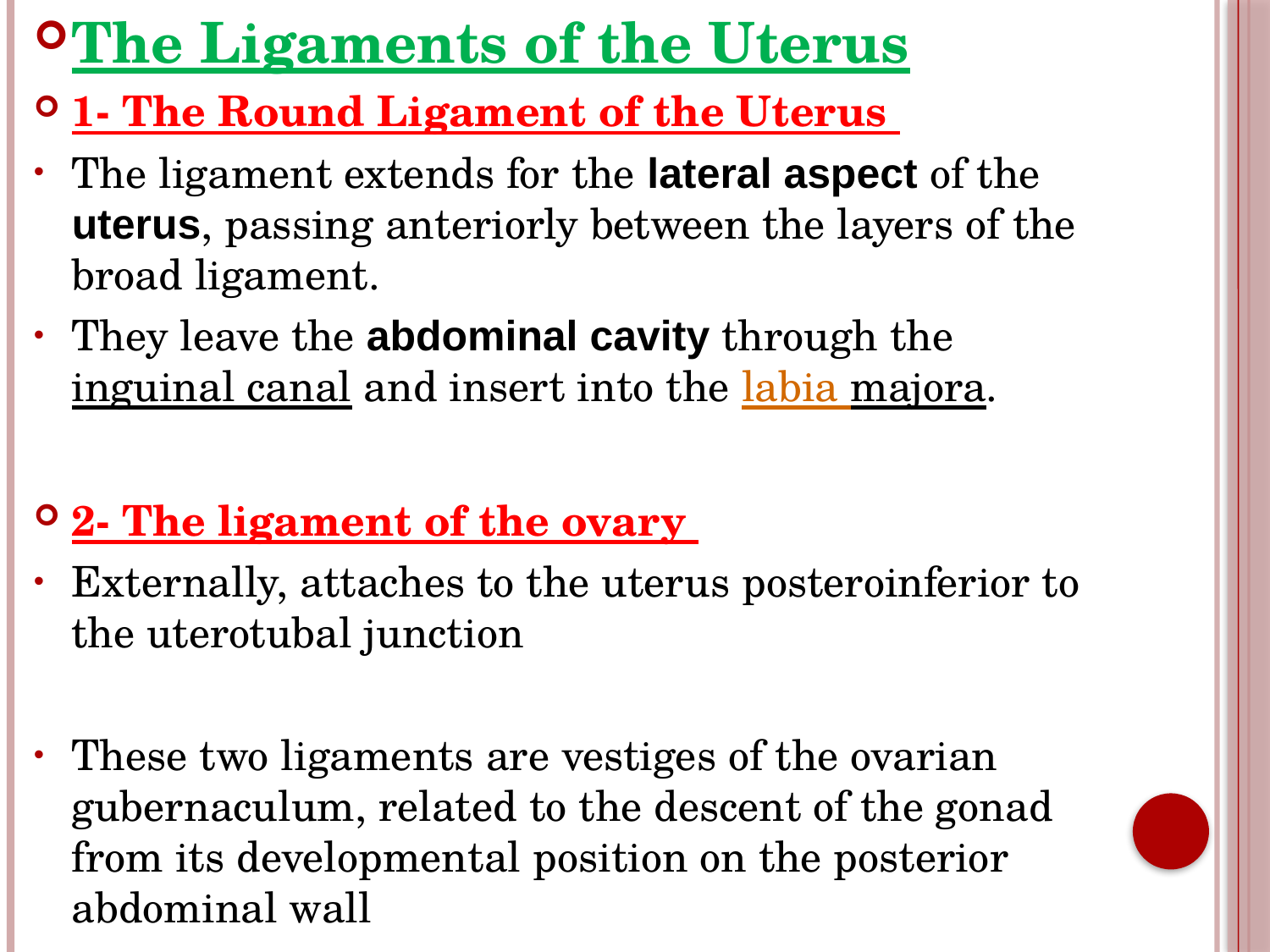

The Ligaments of the Uterus
1- The Round Ligament of the Uterus
The ligament extends for the lateral aspect of the uterus, passing anteriorly between the layers of the broad ligament.
They leave the abdominal cavity through the inguinal canal and insert into the labia majora.

2- The ligament of the ovary
Externally, attaches to the uterus posteroinferior to the uterotubal junction

These two ligaments are vestiges of the ovarian gubernaculum, related to the descent of the gonad from its developmental position on the posterior abdominal wall